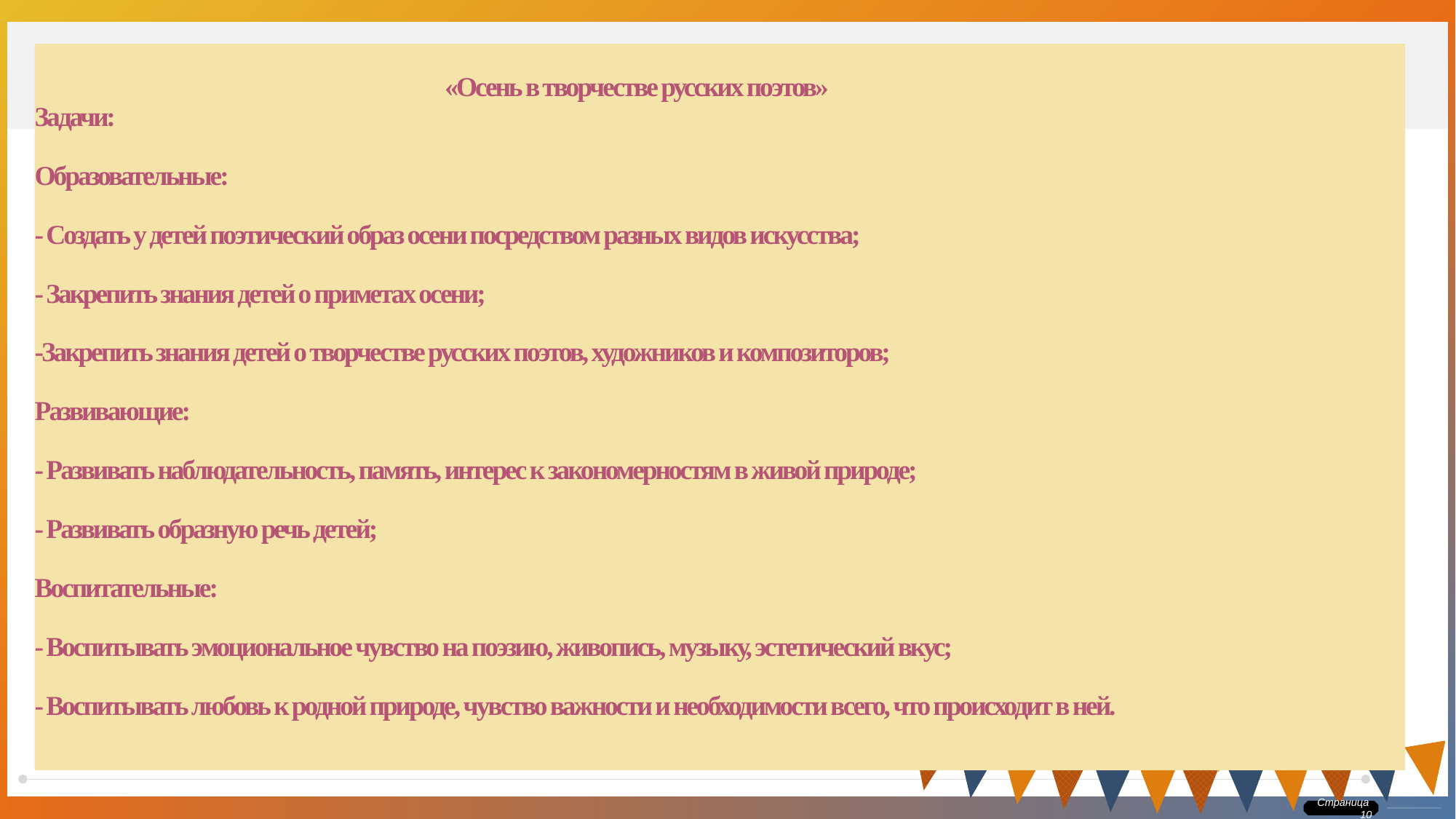

# «Осень в творчестве русских поэтов» Задачи: Образовательные: - Создать у детей поэтический образ осени посредством разных видов искусства; - Закрепить знания детей о приметах осени; -Закрепить знания детей о творчестве русских поэтов, художников и композиторов; Развивающие: - Развивать наблюдательность, память, интерес к закономерностям в живой природе; - Развивать образную речь детей; Воспитательные: - Воспитывать эмоциональное чувство на поэзию, живопись, музыку, эстетический вкус; - Воспитывать любовь к родной природе, чувство важности и необходимости всего, что происходит в ней.
 Страница 10